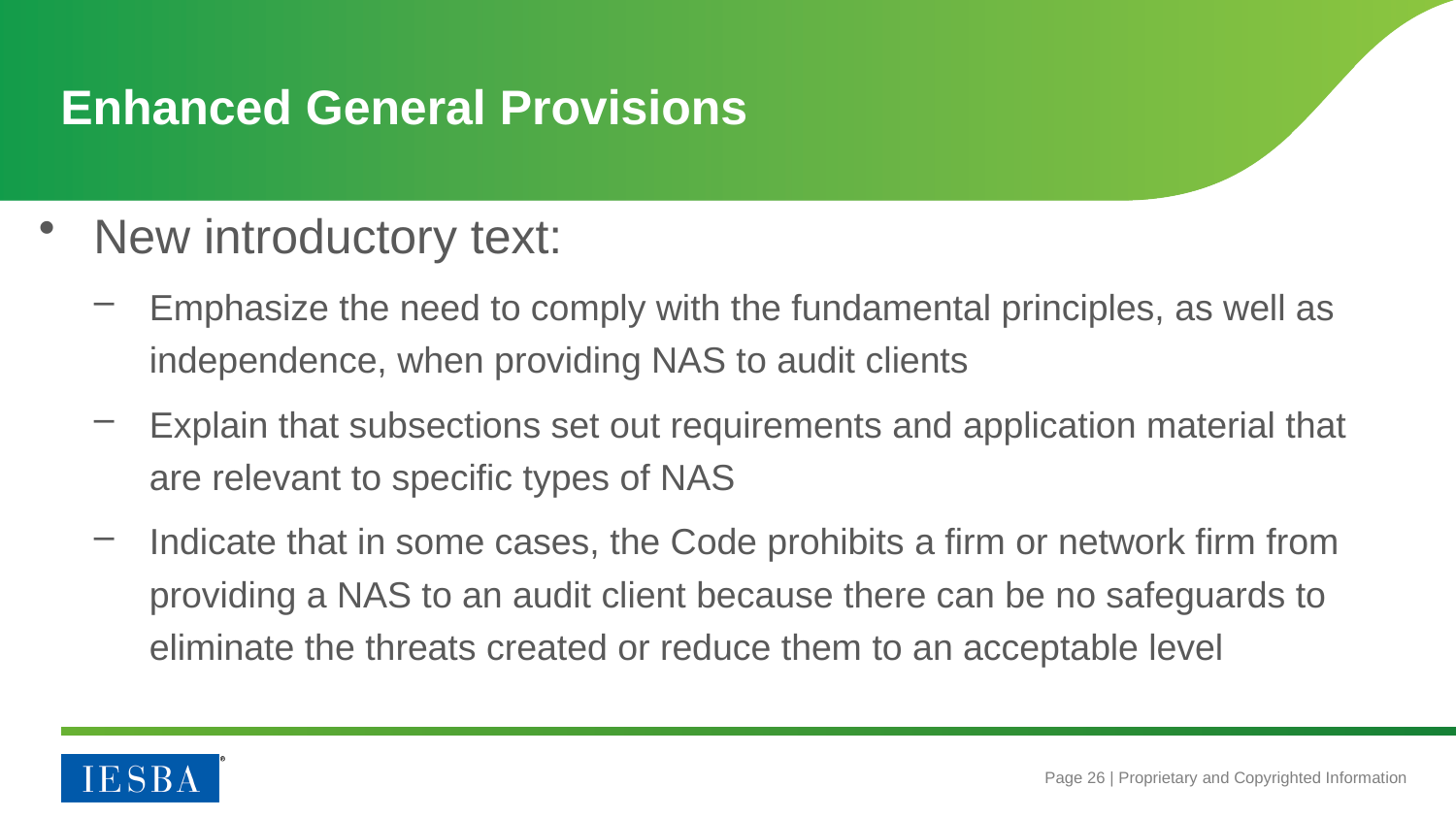

# Enhanced General Provisions
New introductory text:
Emphasize the need to comply with the fundamental principles, as well as independence, when providing NAS to audit clients
Explain that subsections set out requirements and application material that are relevant to specific types of NAS
Indicate that in some cases, the Code prohibits a firm or network firm from providing a NAS to an audit client because there can be no safeguards to eliminate the threats created or reduce them to an acceptable level